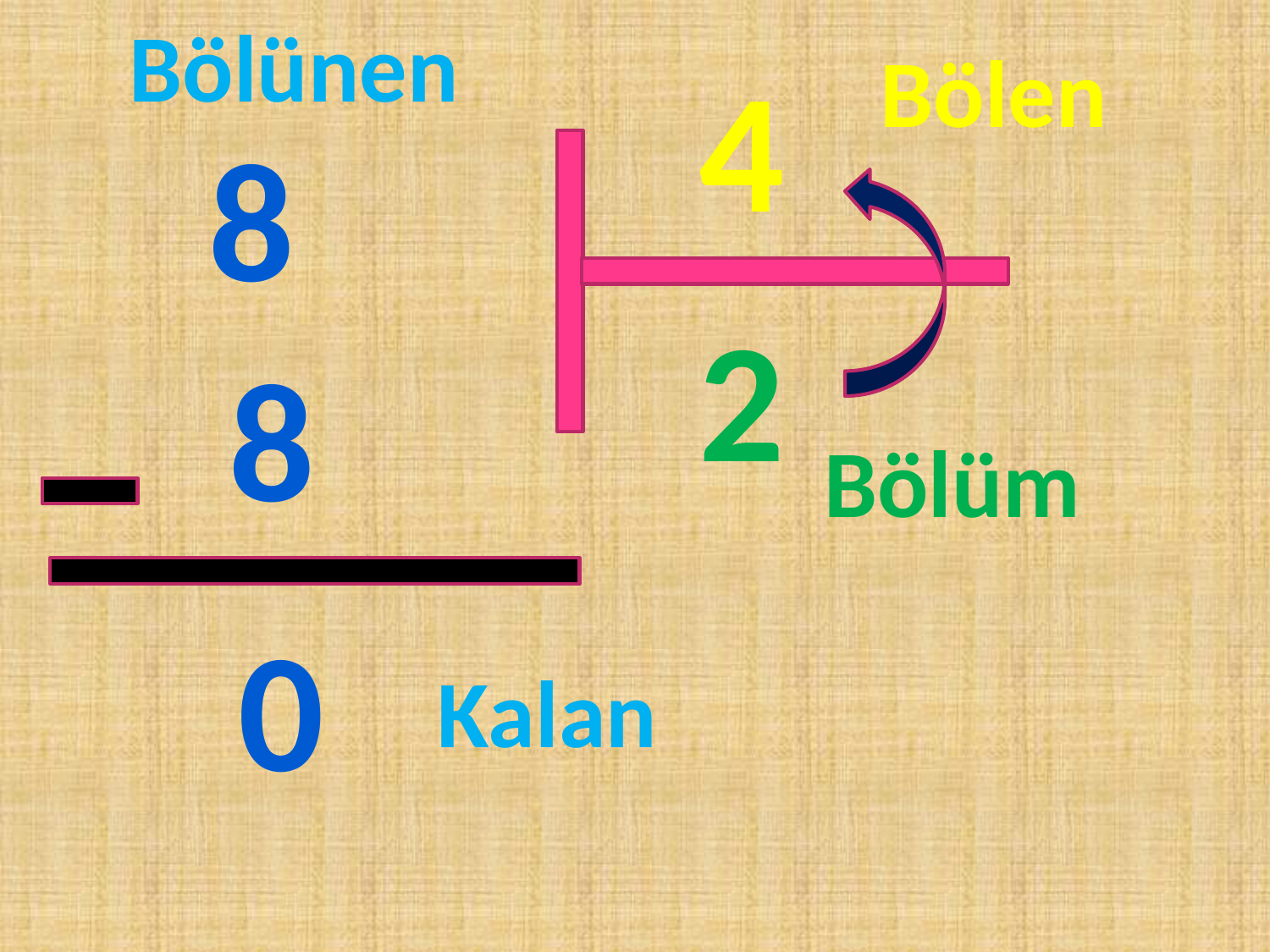

Bölünen
Bölen
4
8

2
8
Bölüm

0
Kalan